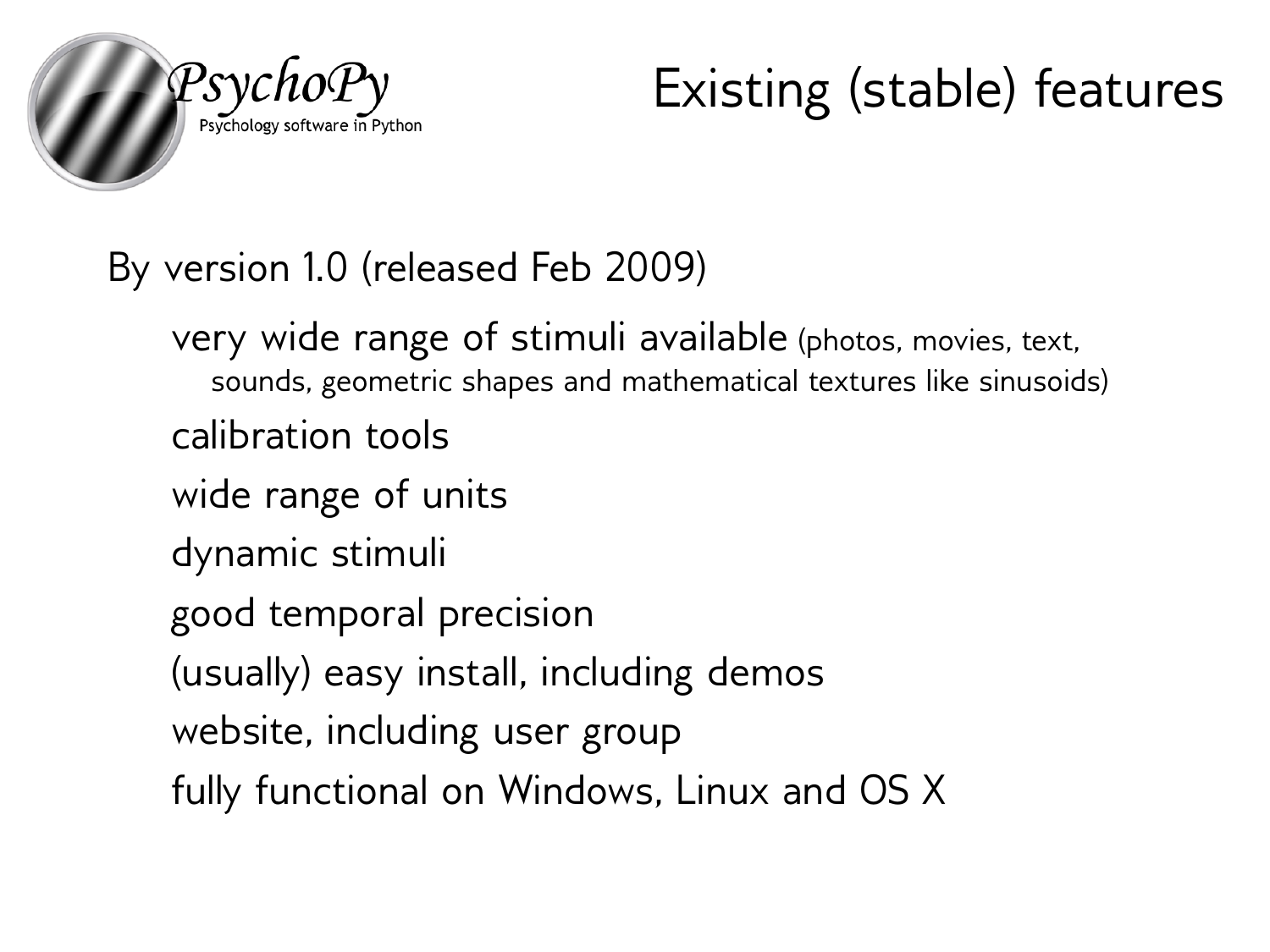

# Existing (stable) features
By version 1.0 (released Feb 2009)
very wide range of stimuli available (photos, movies, text, sounds, geometric shapes and mathematical textures like sinusoids)
calibration tools
wide range of units
dynamic stimuli
good temporal precision
(usually) easy install, including demos
website, including user group
fully functional on Windows, Linux and OS X